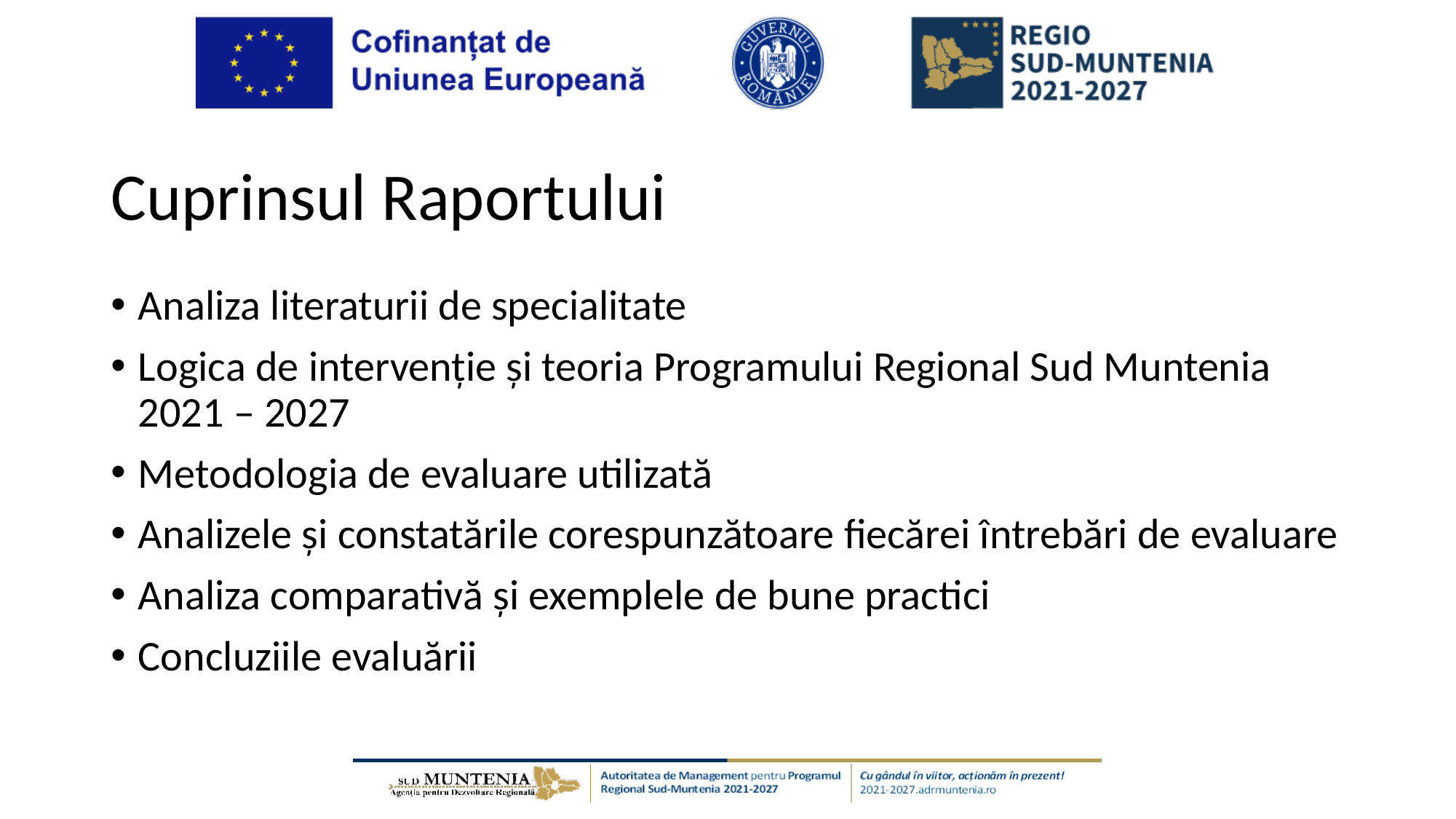

# Cuprinsul Raportului
Analiza literaturii de specialitate
Logica de intervenție și teoria Programului Regional Sud Muntenia 2021 – 2027
Metodologia de evaluare utilizată
Analizele și constatările corespunzătoare fiecărei întrebări de evaluare
Analiza comparativă și exemplele de bune practici
Concluziile evaluării